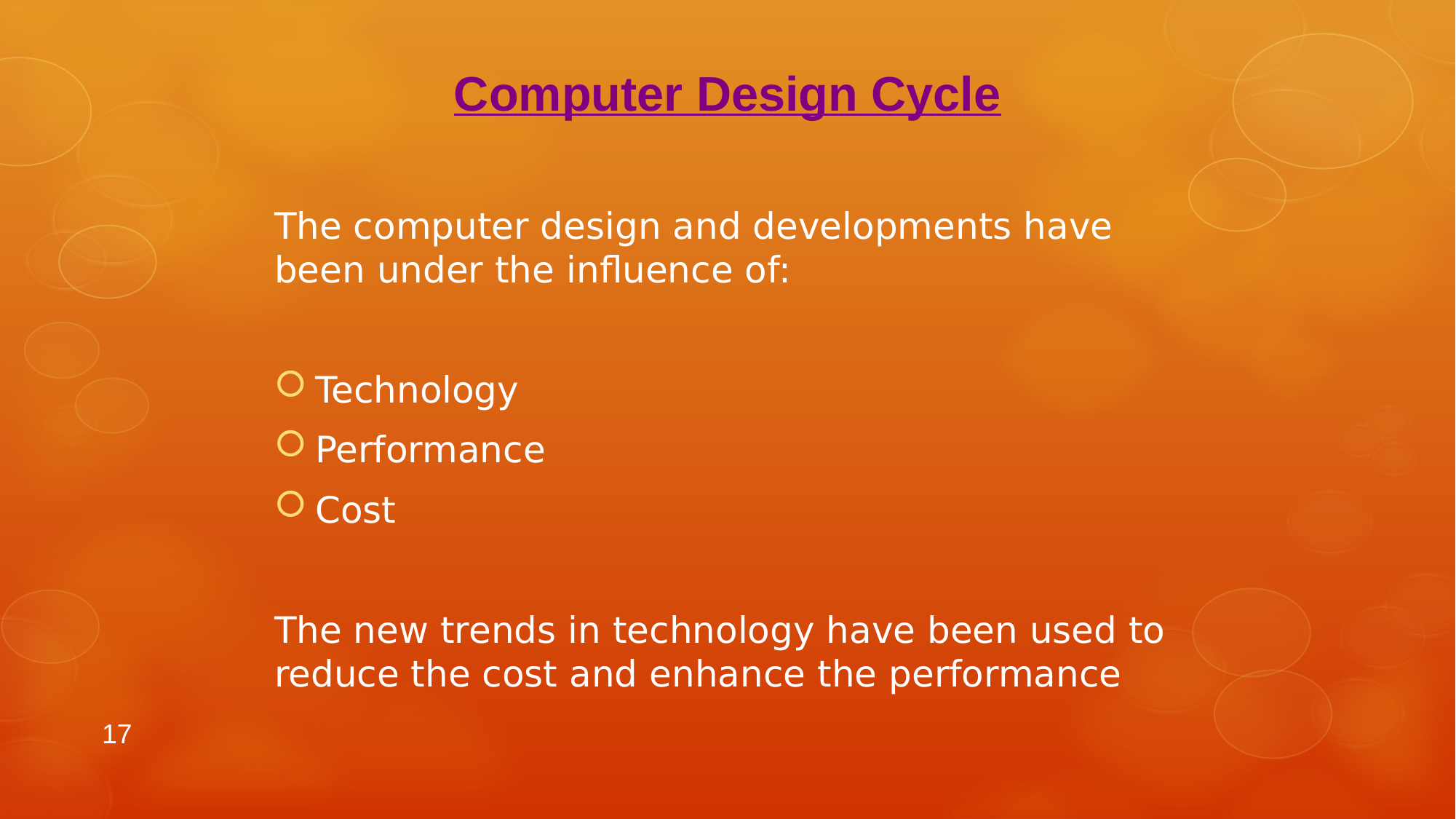

Computer Design Cycle
The computer design and developments have been under the influence of:

Technology
Performance
Cost

The new trends in technology have been used to reduce the cost and enhance the performance
17